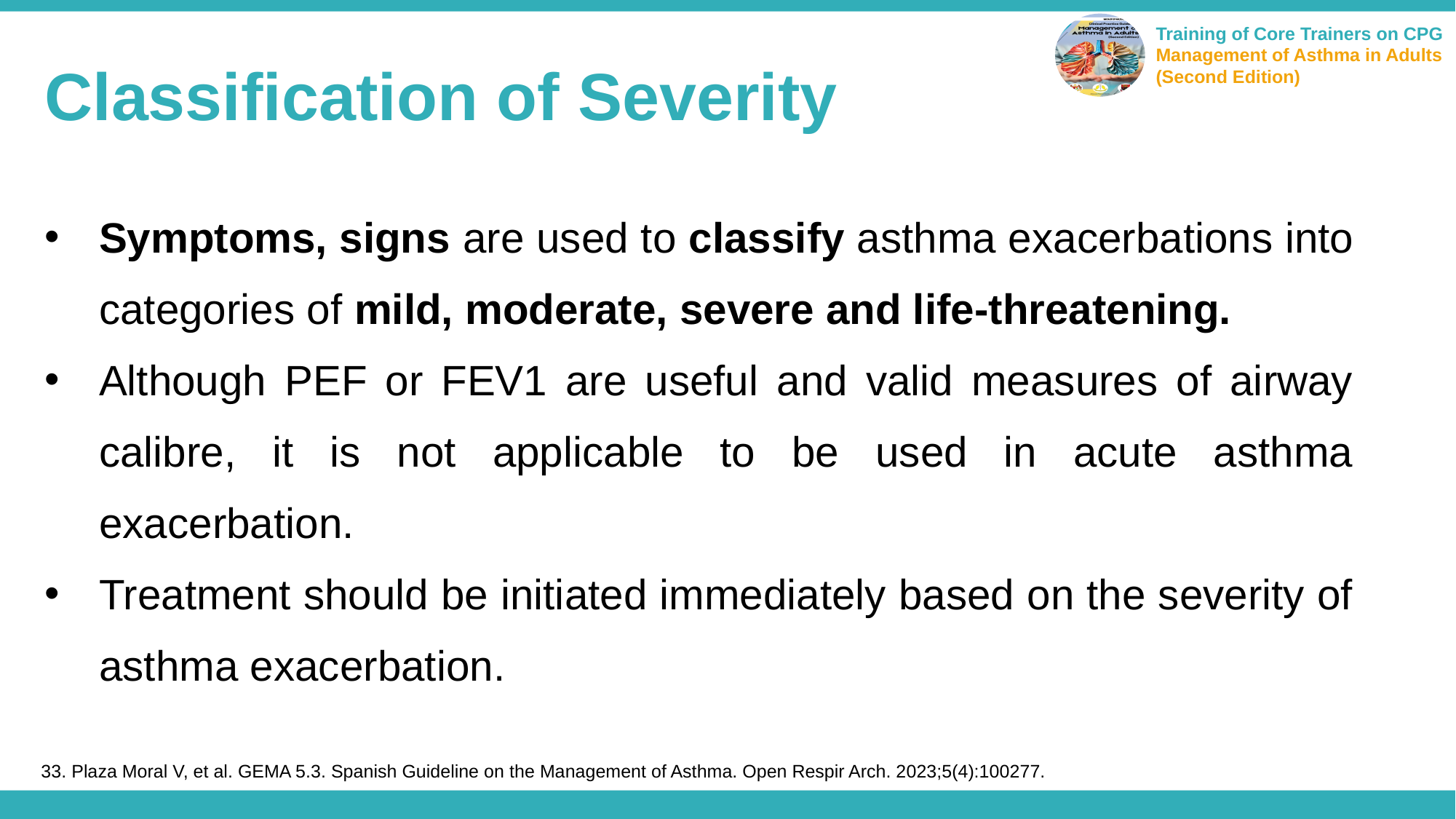

Classification of Severity
Symptoms, signs are used to classify asthma exacerbations into categories of mild, moderate, severe and life-threatening.
Although PEF or FEV1 are useful and valid measures of airway calibre, it is not applicable to be used in acute asthma exacerbation.
Treatment should be initiated immediately based on the severity of asthma exacerbation.

33. Plaza Moral V, et al. GEMA 5.3. Spanish Guideline on the Management of Asthma. Open Respir Arch. 2023;5(4):100277.